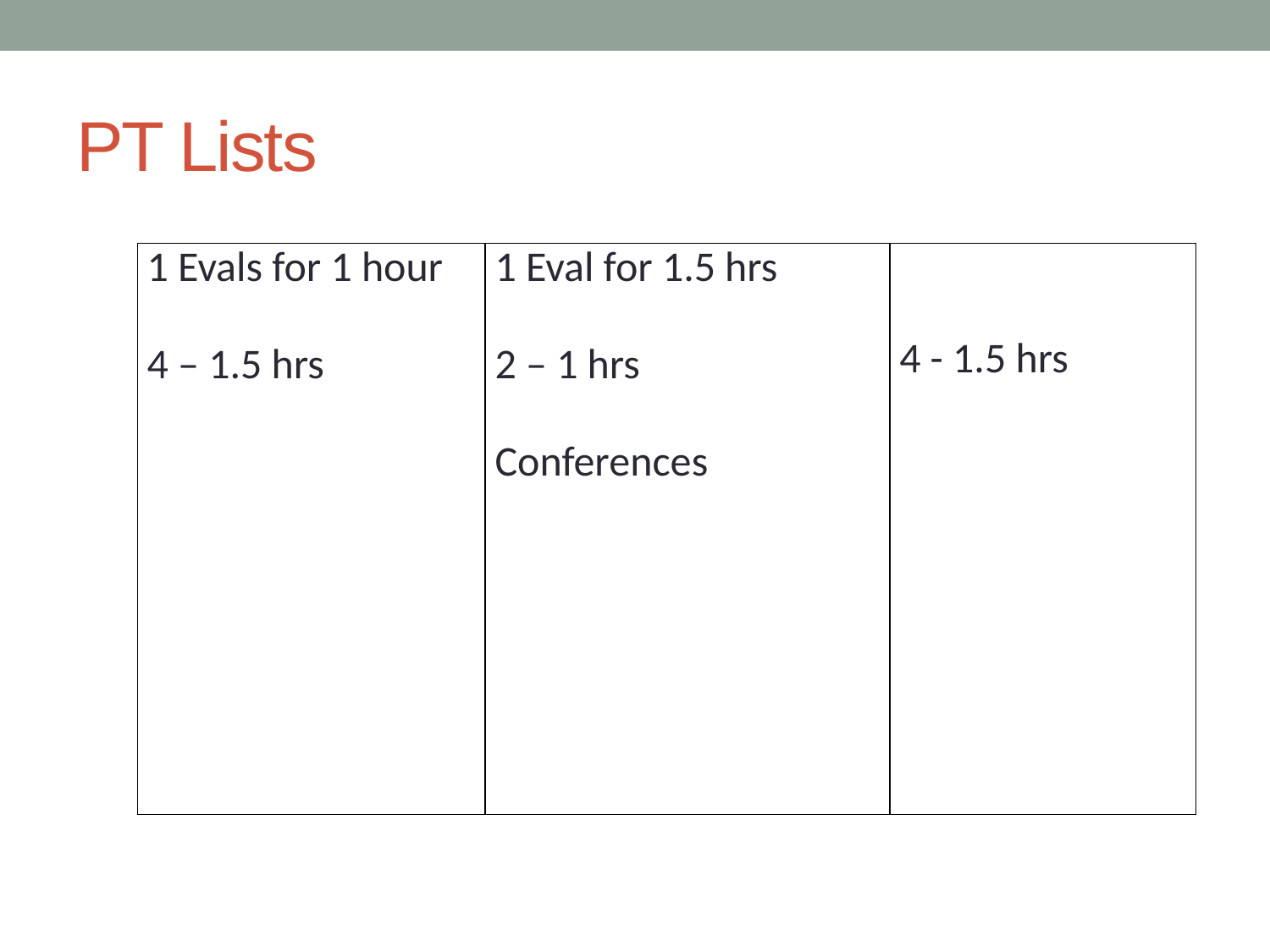

# PT Lists
| 1 Evals for 1 hour 4 – 1.5 hrs | 1 Eval for 1.5 hrs 2 – 1 hrs Conferences | 4 - 1.5 hrs |
| --- | --- | --- |